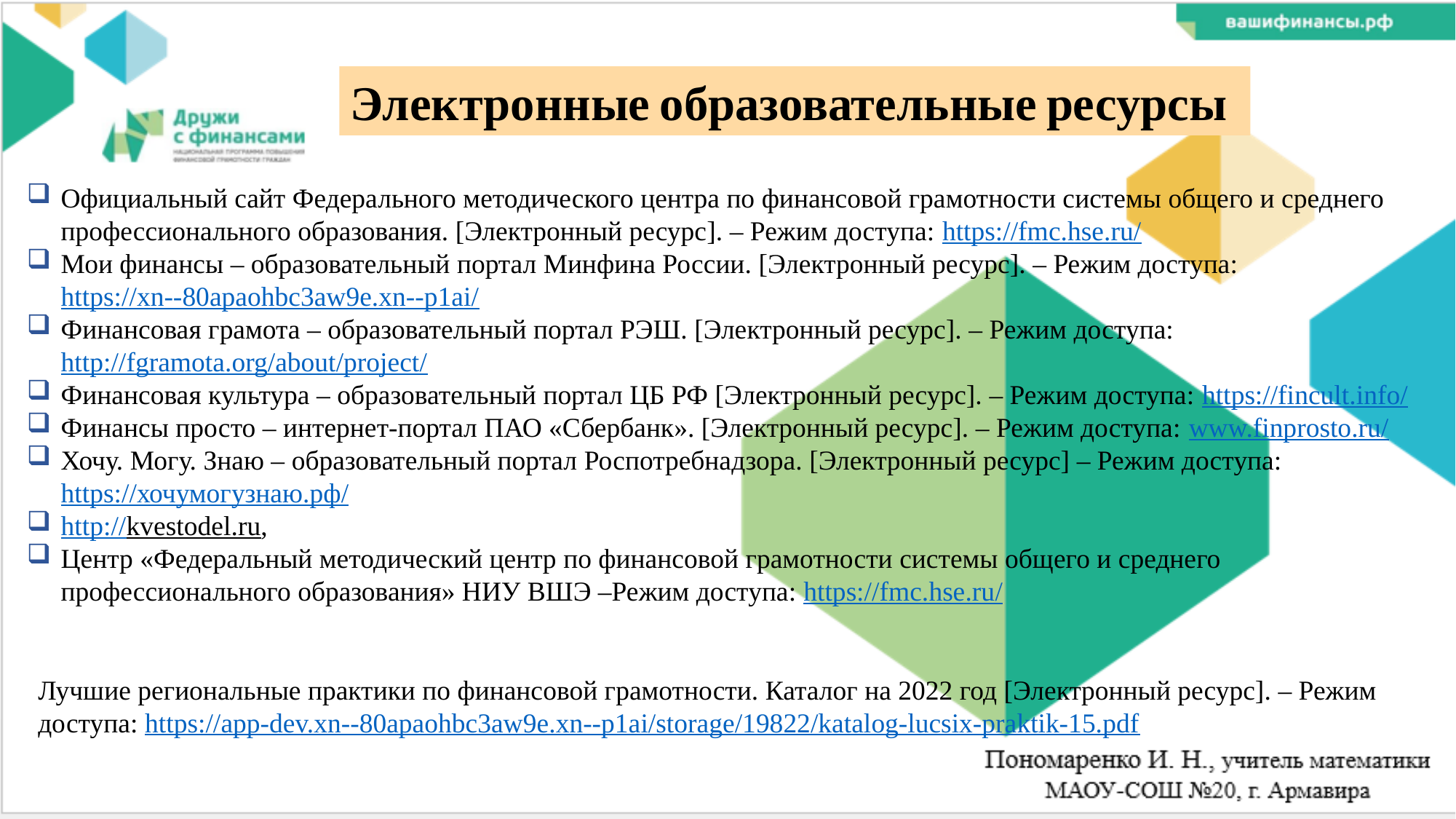

Электронные образовательные ресурсы
Официальный сайт Федерального методического центра по финансовой грамотности системы общего и среднего профессионального образования. [Электронный ресурс]. – Режим доступа: https://fmc.hse.ru/
Мои финансы – образовательный портал Минфина России. [Электронный ресурс]. – Режим доступа: https://xn--80apaohbc3aw9e.xn--p1ai/
Финансовая грамота – образовательный портал РЭШ. [Электронный ресурс]. – Режим доступа: http://fgramota.org/about/project/
Финансовая культура – образовательный портал ЦБ РФ [Электронный ресурс]. – Режим доступа: https://fincult.info/
Финансы просто – интернет-портал ПАО «Сбербанк». [Электронный ресурс]. – Режим доступа: www.finprosto.ru/
Хочу. Могу. Знаю – образовательный портал Роспотребнадзора. [Электронный ресурс] – Режим доступа: https://хочумогузнаю.рф/
http://kvestodel.ru,
Центр «Федеральный методический центр по финансовой грамотности системы общего и среднего профессионального образования» НИУ ВШЭ –Режим доступа: https://fmc.hse.ru/
Лучшие региональные практики по финансовой грамотности. Каталог на 2022 год [Электронный ресурс]. – Режим доступа: https://app-dev.xn--80apaohbc3aw9e.xn--p1ai/storage/19822/katalog-lucsix-praktik-15.pdf